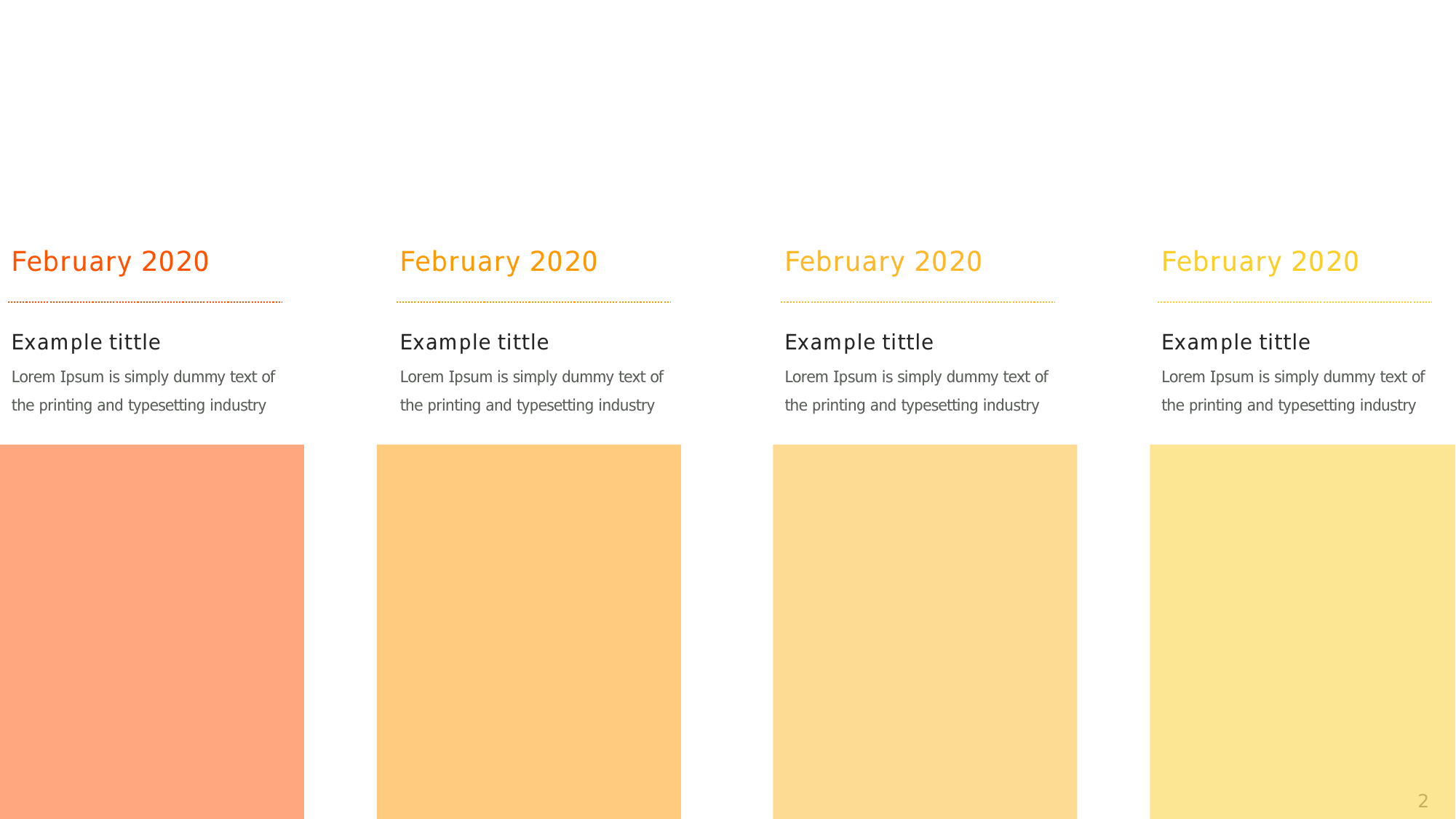

February 2020
Example tittle
Lorem Ipsum is simply dummy text of the printing and typesetting industry
February 2020
Example tittle
Lorem Ipsum is simply dummy text of the printing and typesetting industry
February 2020
Example tittle
Lorem Ipsum is simply dummy text of the printing and typesetting industry
February 2020
Example tittle
Lorem Ipsum is simply dummy text of the printing and typesetting industry